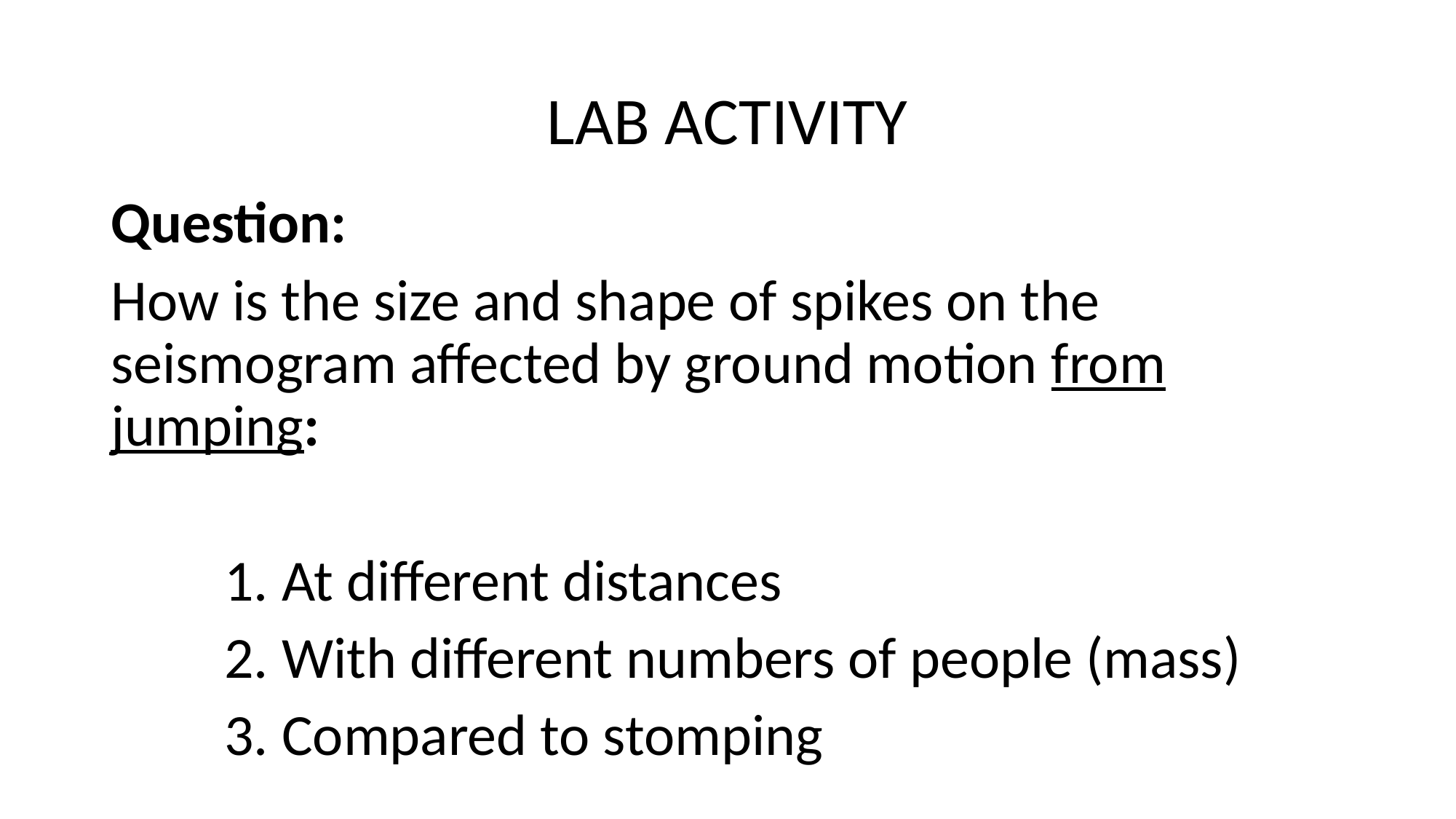

# LAB activity
Question:
How is the size and shape of spikes on the seismogram affected by ground motion from jumping:

1. At different distances
2. With different numbers of people (mass)
3. Compared to stomping